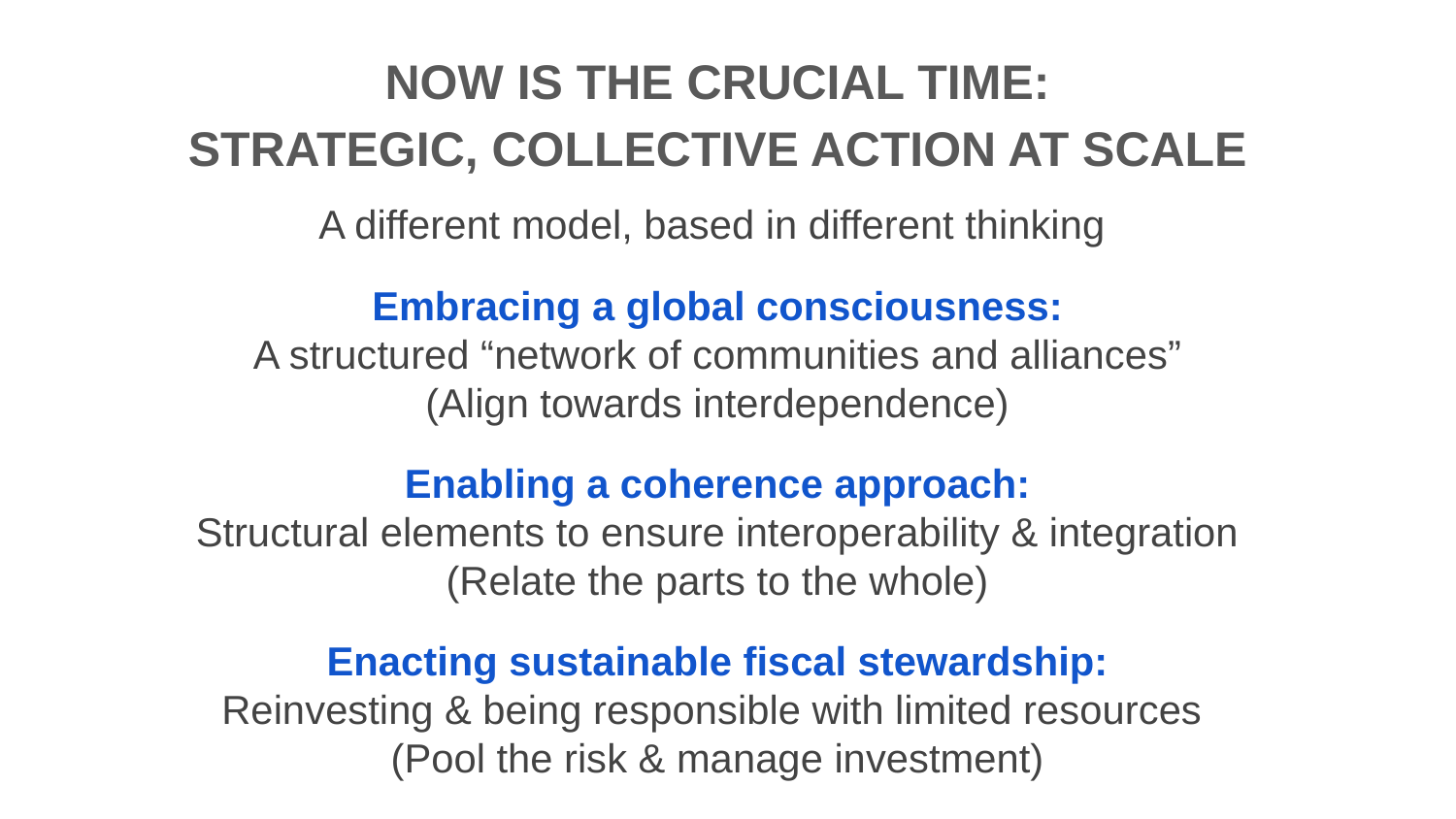

NOW IS THE CRUCIAL TIME:
STRATEGIC, COLLECTIVE ACTION AT SCALE
A different model, based in different thinking
Embracing a global consciousness:
A structured “network of communities and alliances”
(Align towards interdependence)
Enabling a coherence approach:
Structural elements to ensure interoperability & integration
(Relate the parts to the whole)
Enacting sustainable fiscal stewardship:
Reinvesting & being responsible with limited resources
(Pool the risk & manage investment)